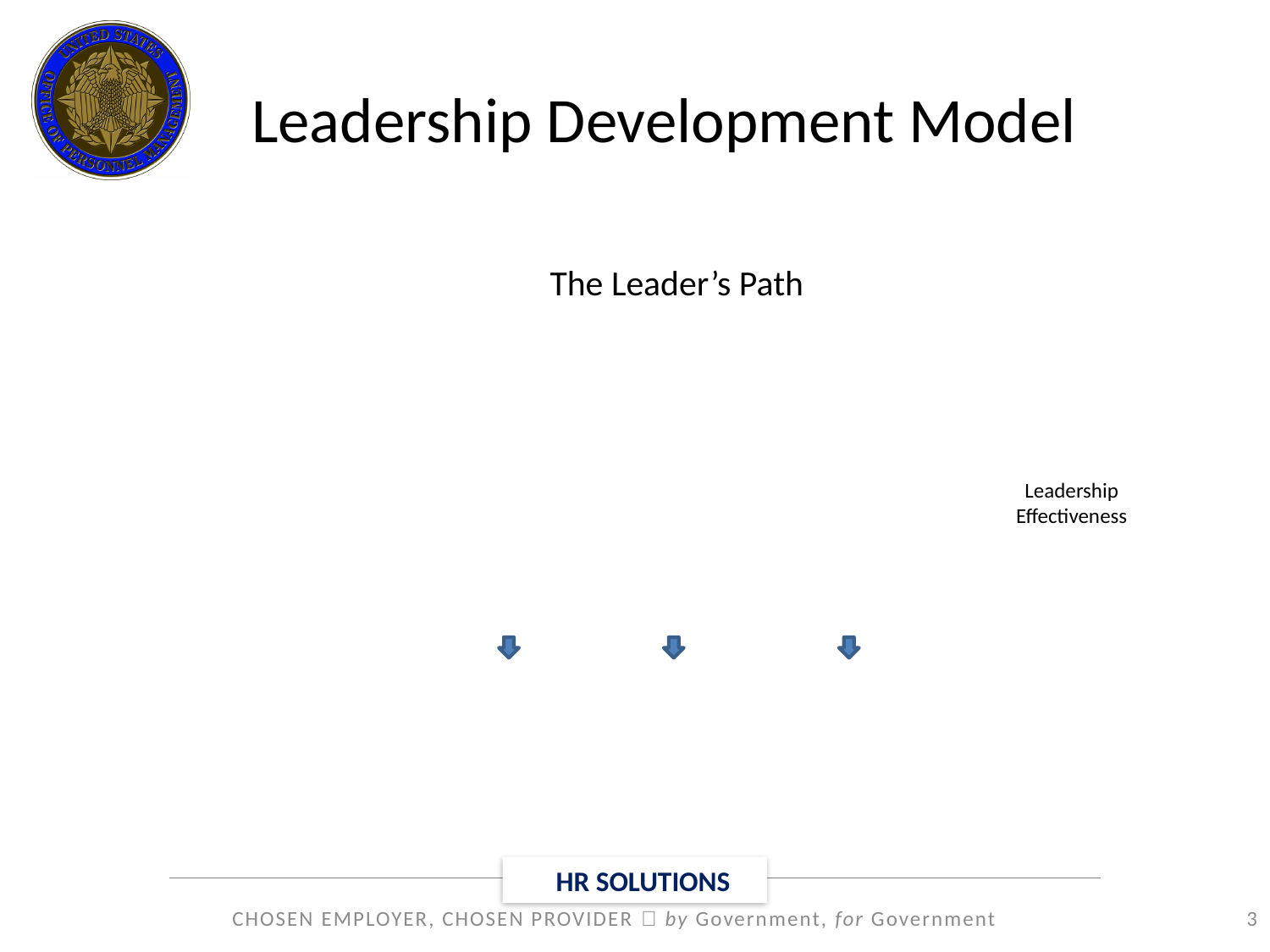

# Leadership Development Model
The Leader’s Path

Leadership
Effectiveness

3